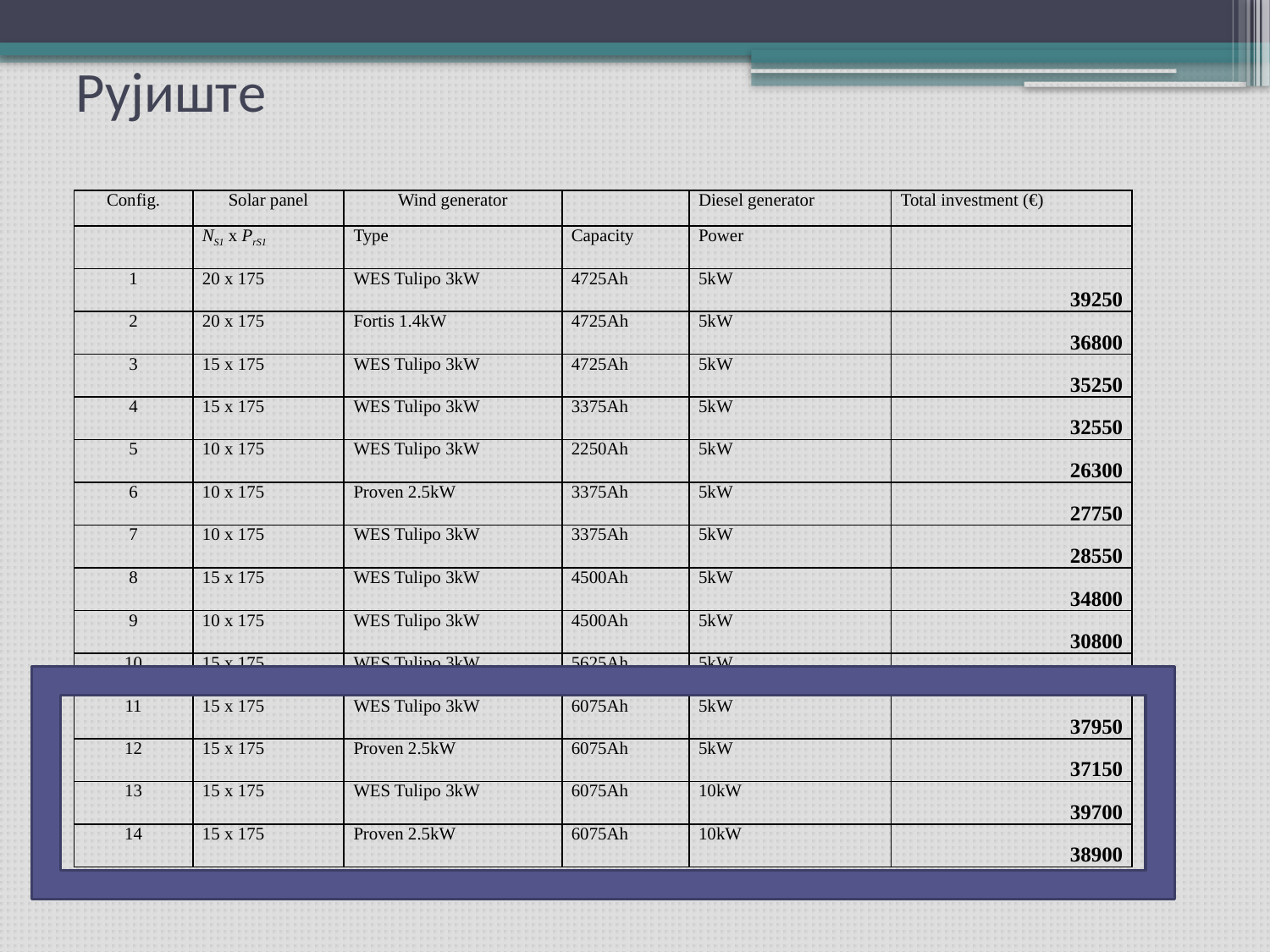

# Рујиштe
| Config. | Solar panel | Wind generator |  | Diesel generator | Total investment (€) |
| --- | --- | --- | --- | --- | --- |
|  | NS1 x PrS1 | Type | Capacity | Power |  |
| 1 | 20 x 175 | WES Tulipo 3kW | 4725Ah | 5kW | 39250 |
| 2 | 20 x 175 | Fortis 1.4kW | 4725Ah | 5kW | 36800 |
| 3 | 15 x 175 | WES Tulipo 3kW | 4725Ah | 5kW | 35250 |
| 4 | 15 x 175 | WES Tulipo 3kW | 3375Ah | 5kW | 32550 |
| 5 | 10 x 175 | WES Tulipo 3kW | 2250Ah | 5kW | 26300 |
| 6 | 10 x 175 | Proven 2.5kW | 3375Ah | 5kW | 27750 |
| 7 | 10 x 175 | WES Tulipo 3kW | 3375Ah | 5kW | 28550 |
| 8 | 15 x 175 | WES Tulipo 3kW | 4500Ah | 5kW | 34800 |
| 9 | 10 x 175 | WES Tulipo 3kW | 4500Ah | 5kW | 30800 |
| 10 | 15 x 175 | WES Tulipo 3kW | 5625Ah | 5kW | 37050 |
| 11 | 15 x 175 | WES Tulipo 3kW | 6075Ah | 5kW | 37950 |
| 12 | 15 x 175 | Proven 2.5kW | 6075Ah | 5kW | 37150 |
| 13 | 15 x 175 | WES Tulipo 3kW | 6075Ah | 10kW | 39700 |
| 14 | 15 x 175 | Proven 2.5kW | 6075Ah | 10kW | 38900 |